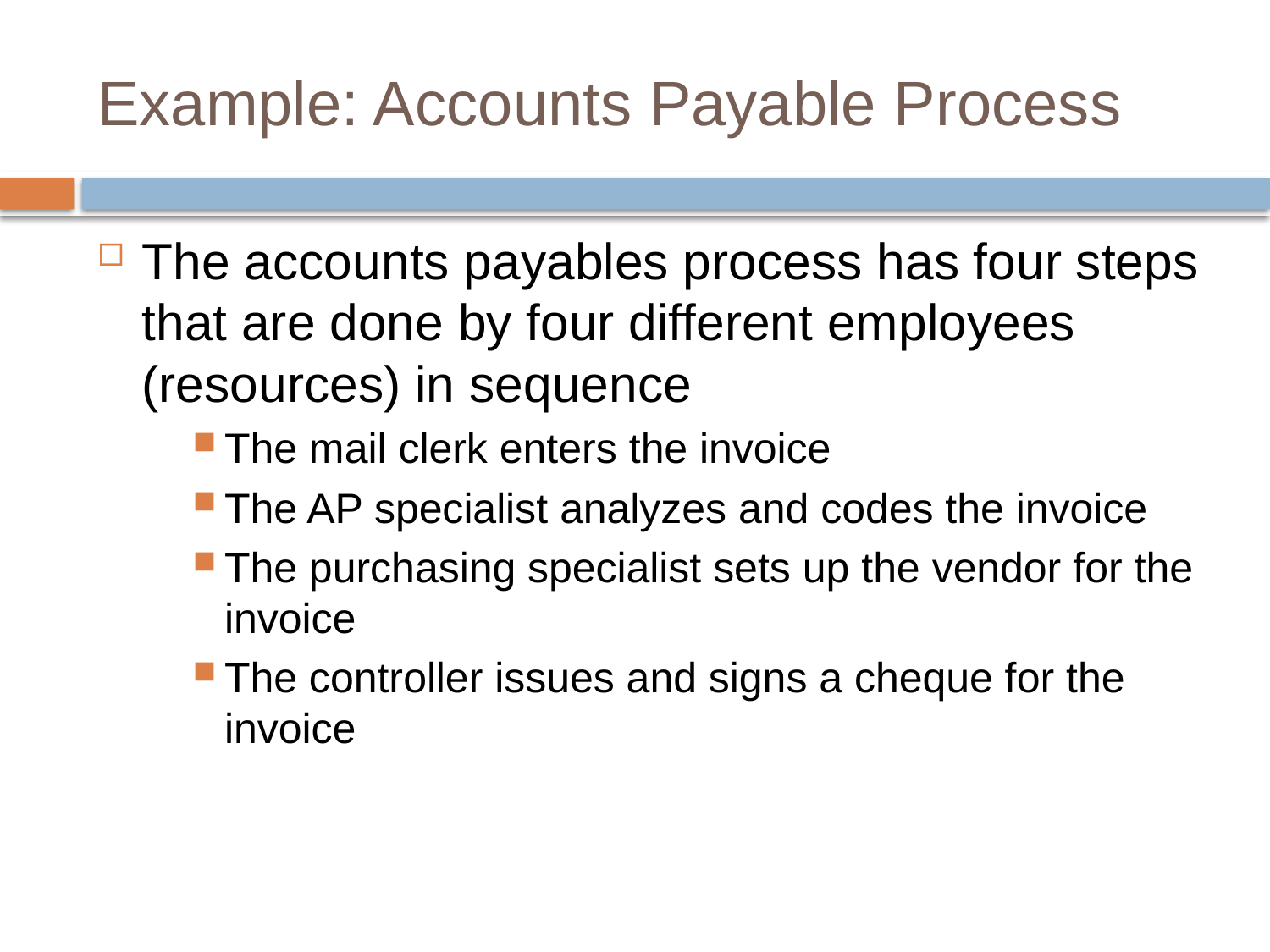

# Example: Accounts Payable Process
The accounts payables process has four steps that are done by four different employees (resources) in sequence
The mail clerk enters the invoice
The AP specialist analyzes and codes the invoice
The purchasing specialist sets up the vendor for the invoice
The controller issues and signs a cheque for the invoice